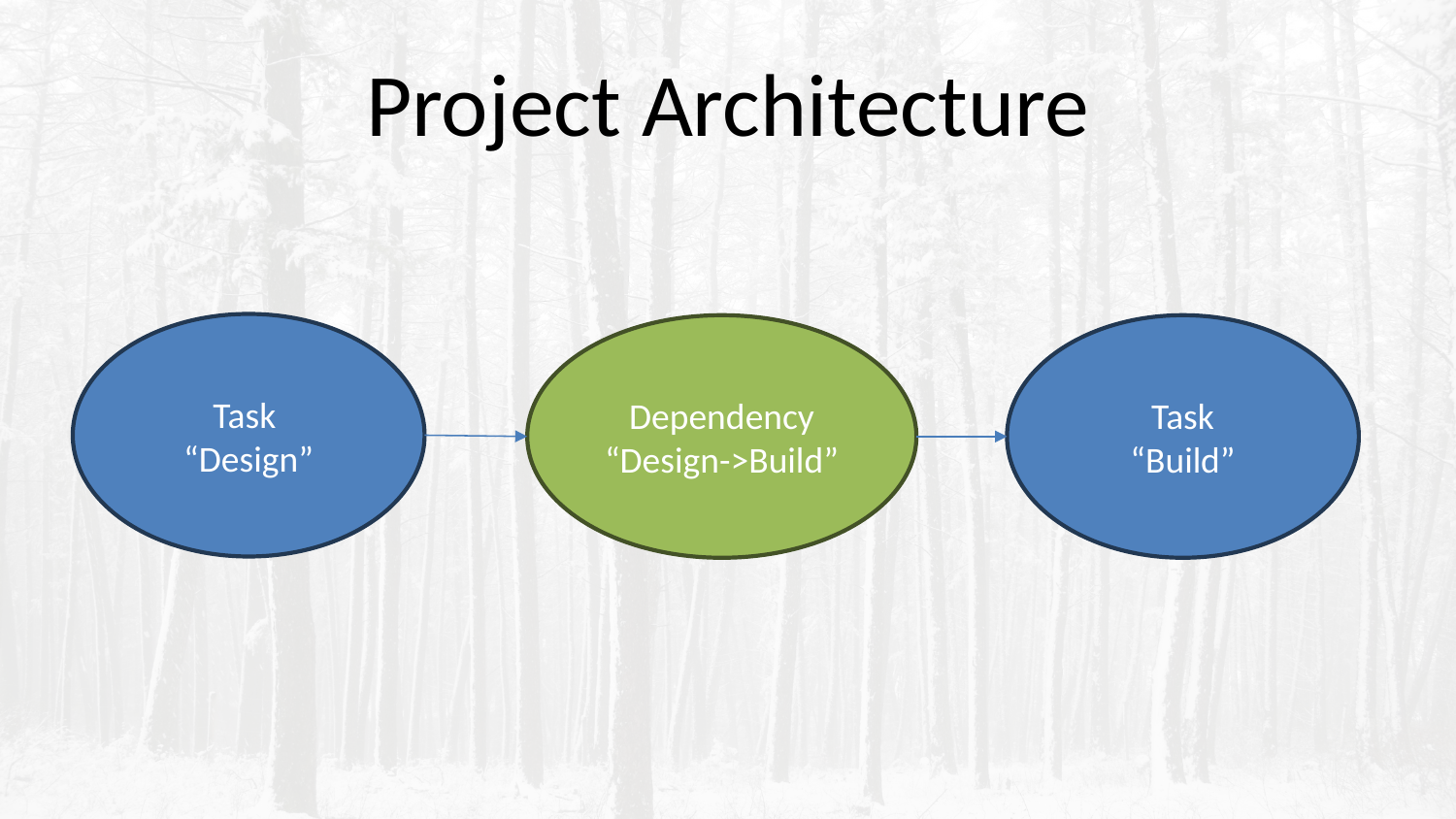

# Project Architecture
Task
“Design”
Dependency
“Design->Build”
Task
“Build”